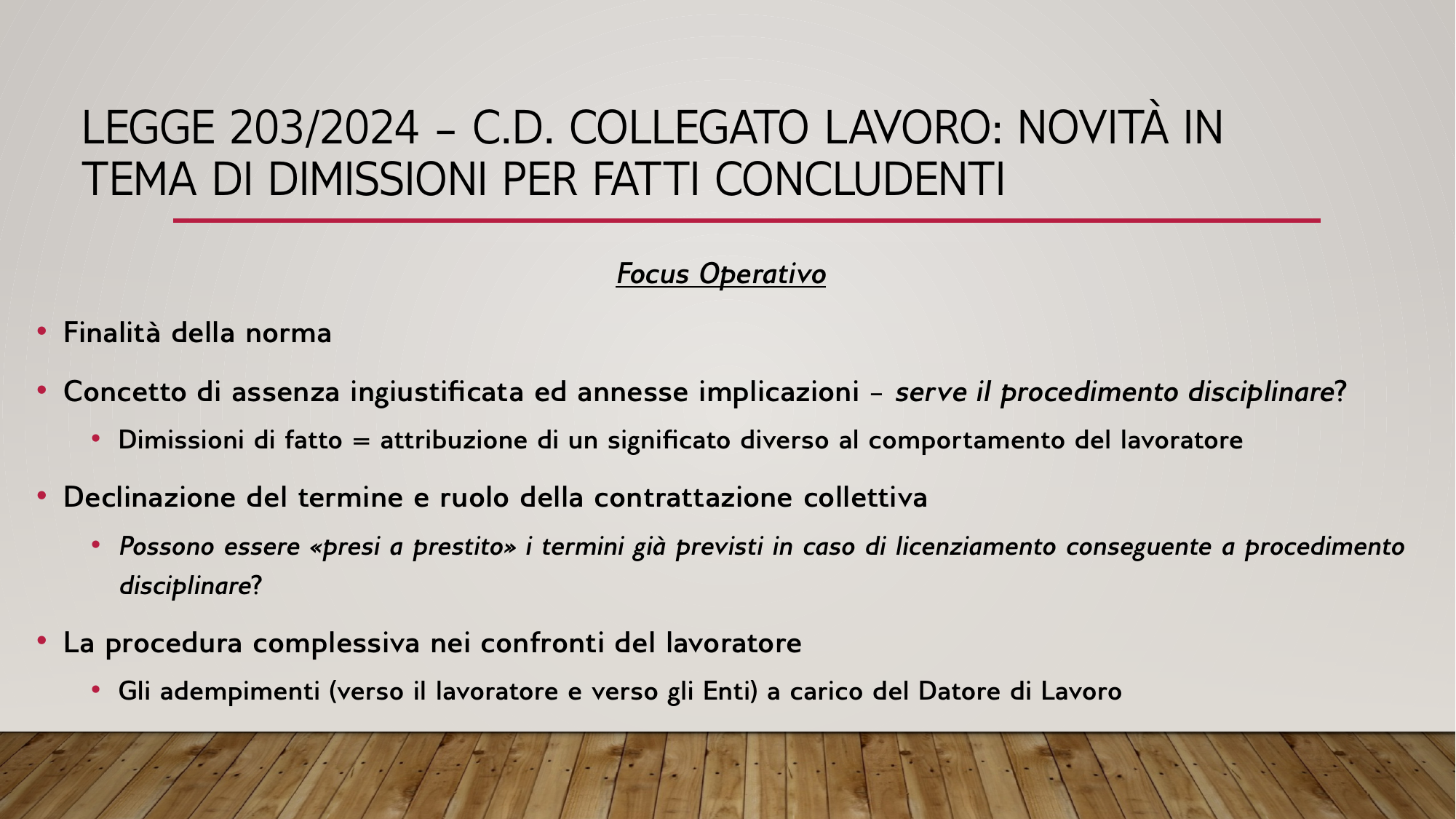

# Legge 203/2024 – c.d. collegato lavoro: novità in tema di dimissioni per fatti concludenti
Focus Operativo
Finalità della norma
Concetto di assenza ingiustificata ed annesse implicazioni – serve il procedimento disciplinare?
Dimissioni di fatto = attribuzione di un significato diverso al comportamento del lavoratore
Declinazione del termine e ruolo della contrattazione collettiva
Possono essere «presi a prestito» i termini già previsti in caso di licenziamento conseguente a procedimento disciplinare?
La procedura complessiva nei confronti del lavoratore
Gli adempimenti (verso il lavoratore e verso gli Enti) a carico del Datore di Lavoro